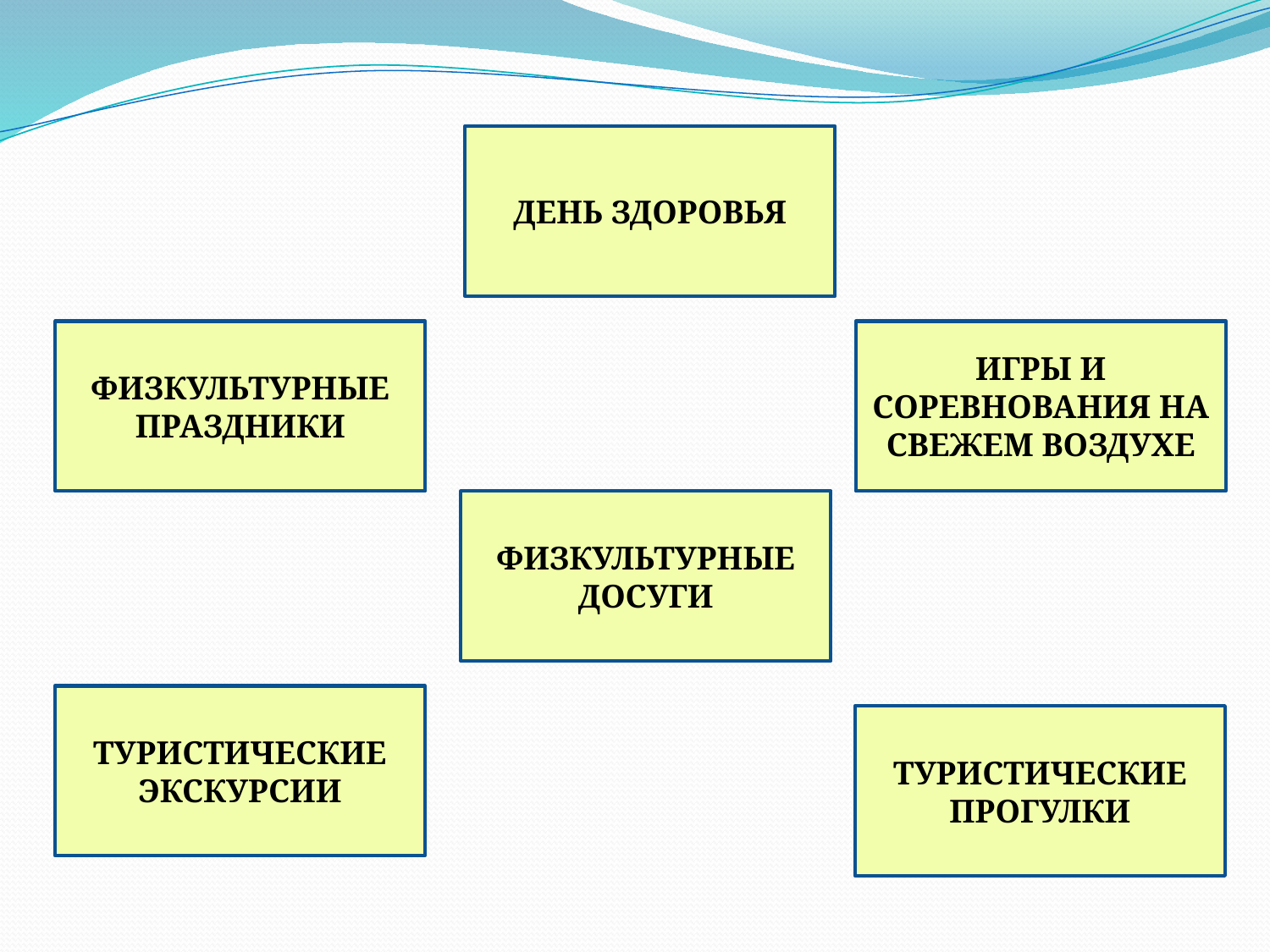

ДЕНЬ ЗДОРОВЬЯ
ФИЗКУЛЬТУРНЫЕ ПРАЗДНИКИ
ИГРЫ И СОРЕВНОВАНИЯ НА СВЕЖЕМ ВОЗДУХЕ
ФИЗКУЛЬТУРНЫЕ ДОСУГИ
ТУРИСТИЧЕСКИЕ ЭКСКУРСИИ
ТУРИСТИЧЕСКИЕ ПРОГУЛКИ